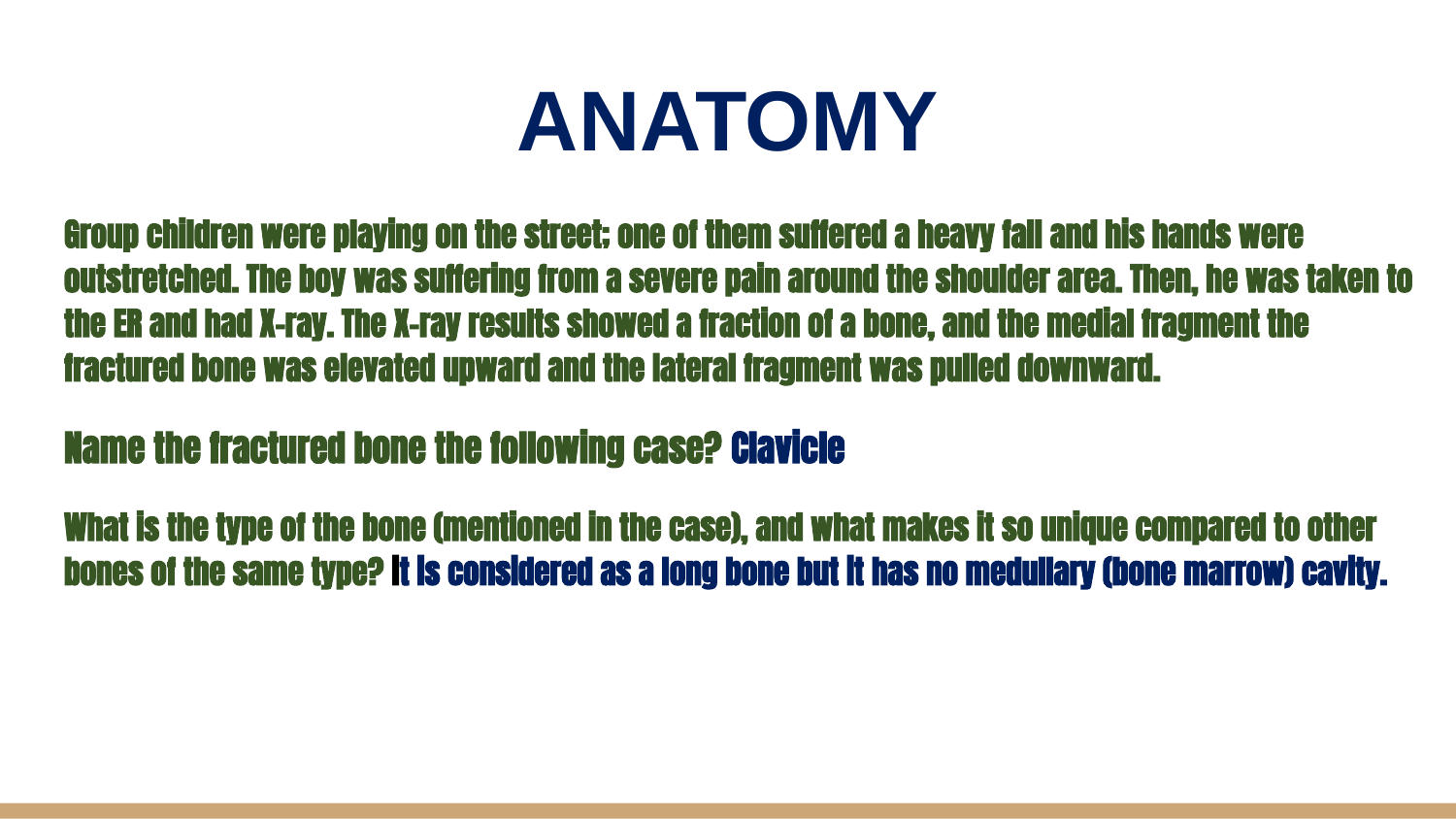

# ANATOMY
Group children were playing on the street; one of them suffered a heavy fall and his hands were outstretched. The boy was suffering from a severe pain around the shoulder area. Then, he was taken to the ER and had X-ray. The X-ray results showed a fraction of a bone, and the medial fragment the fractured bone was elevated upward and the lateral fragment was pulled downward.
Name the fractured bone the following case? Clavicle
What is the type of the bone (mentioned in the case), and what makes it so unique compared to other bones of the same type? it is considered as a long bone but it has no medullary (bone marrow) cavity.